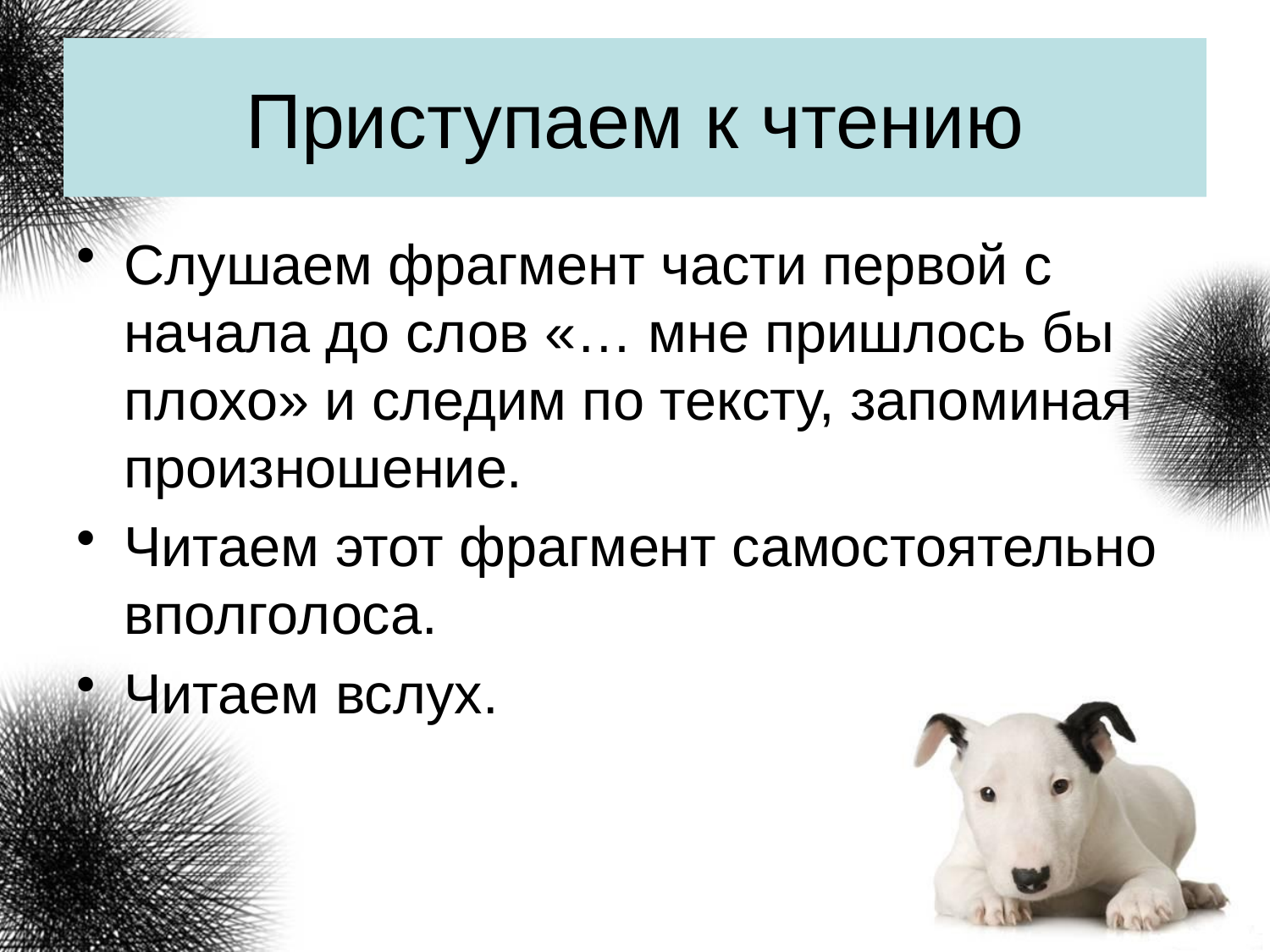

# Приступаем к чтению
Слушаем фрагмент части первой с начала до слов «… мне пришлось бы плохо» и следим по тексту, запоминая произношение.
Читаем этот фрагмент самостоятельно вполголоса.
Читаем вслух.